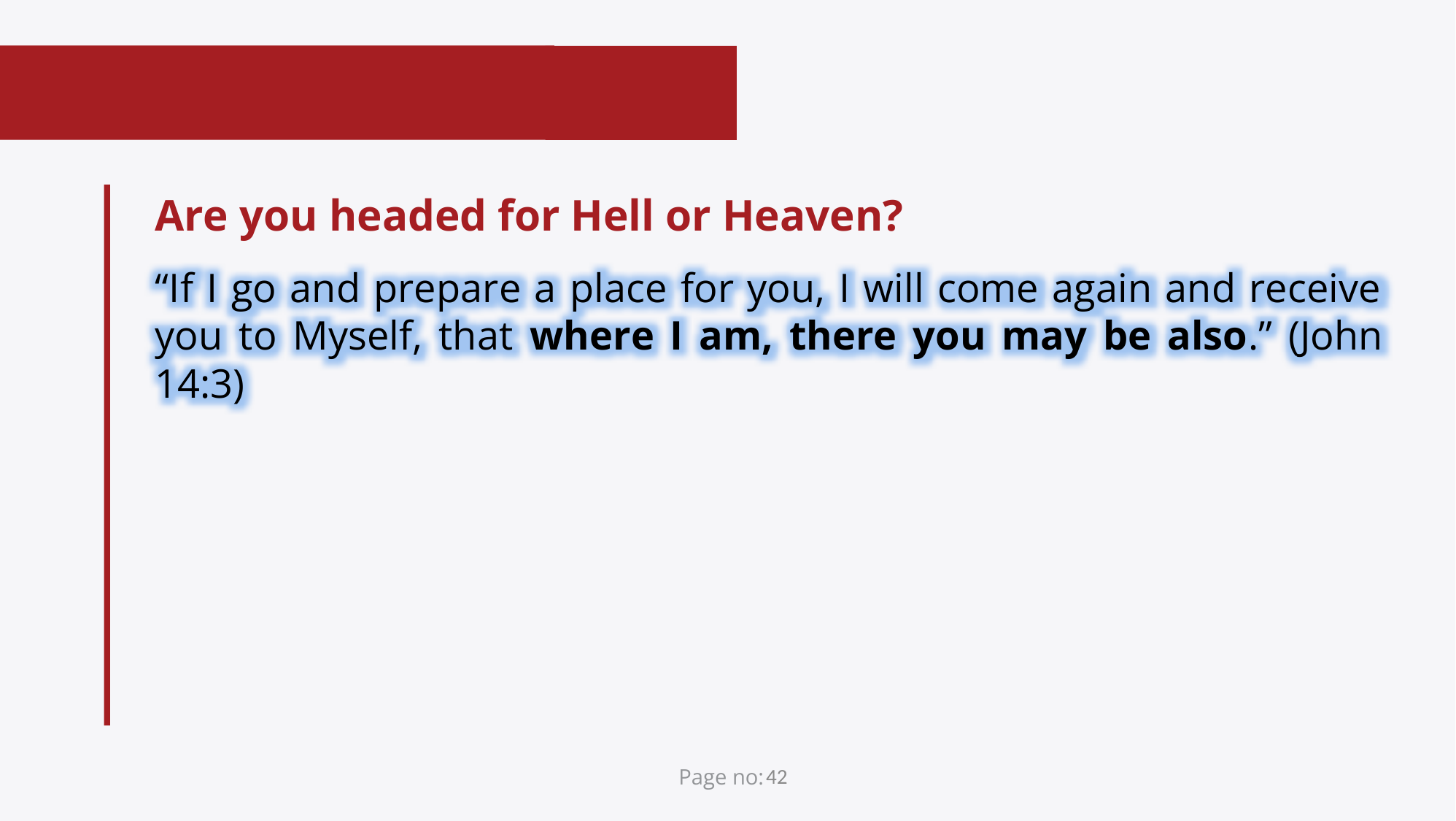

Are you headed for Hell or Heaven?
“If I go and prepare a place for you, I will come again and receive you to Myself, that where I am, there you may be also.” (John 14:3)